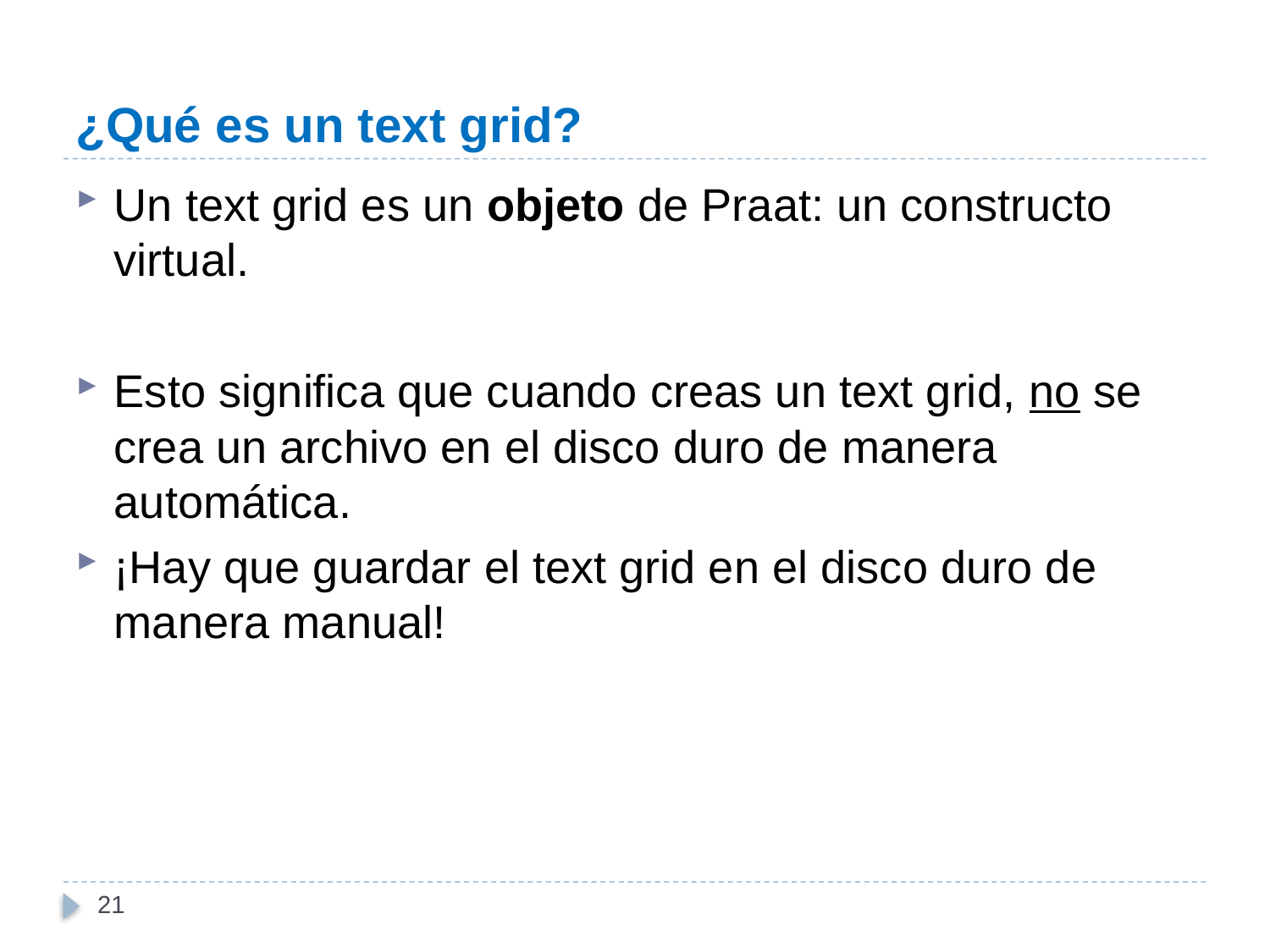

# ¿Qué es un text grid?
Un text grid es un objeto de Praat: un constructo virtual.

Esto significa que cuando creas un text grid, no se crea un archivo en el disco duro de manera automática.
¡Hay que guardar el text grid en el disco duro de manera manual!
21